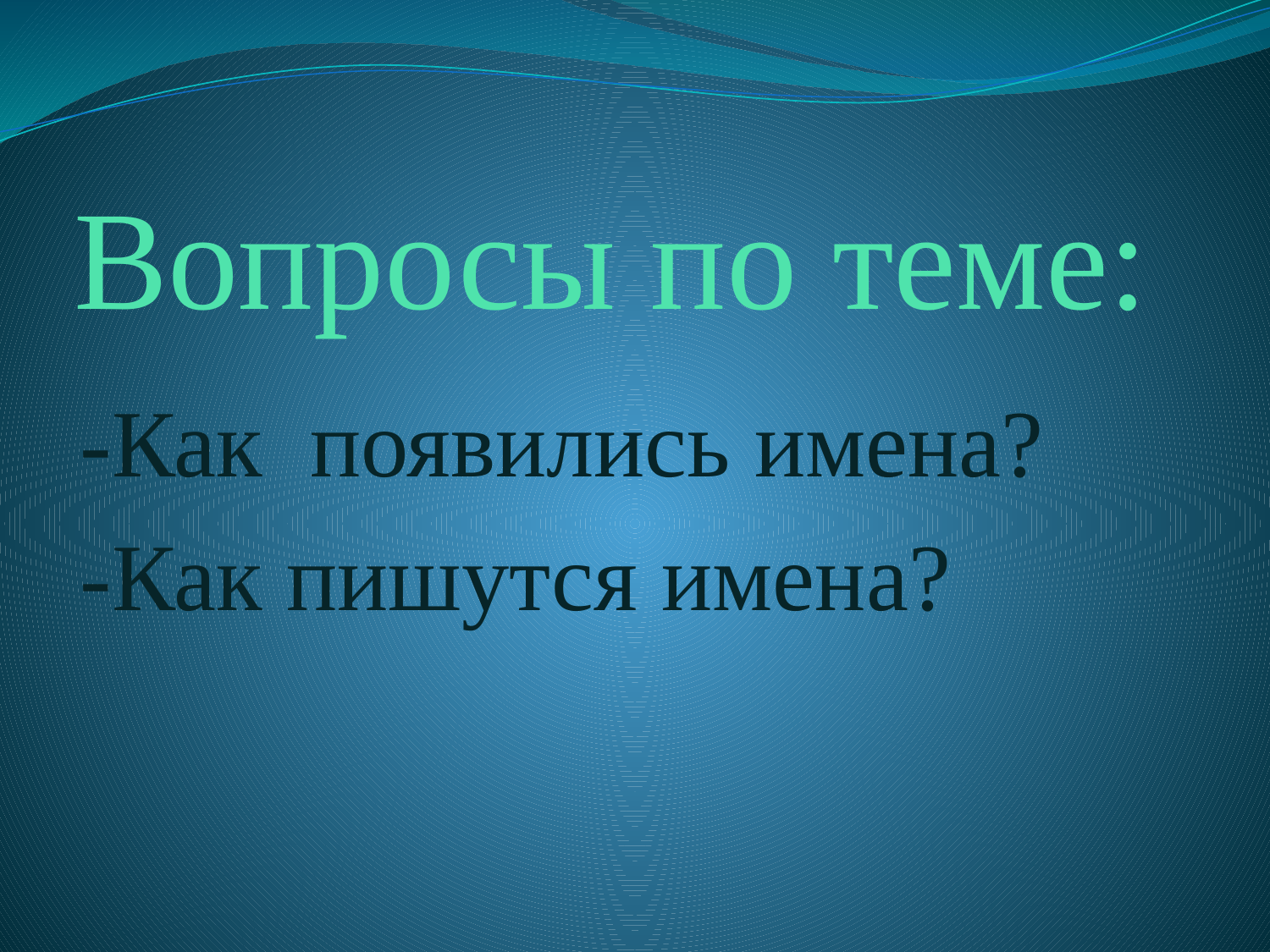

# Вопросы по теме:
-Как  появились имена?
-Как пишутся имена?